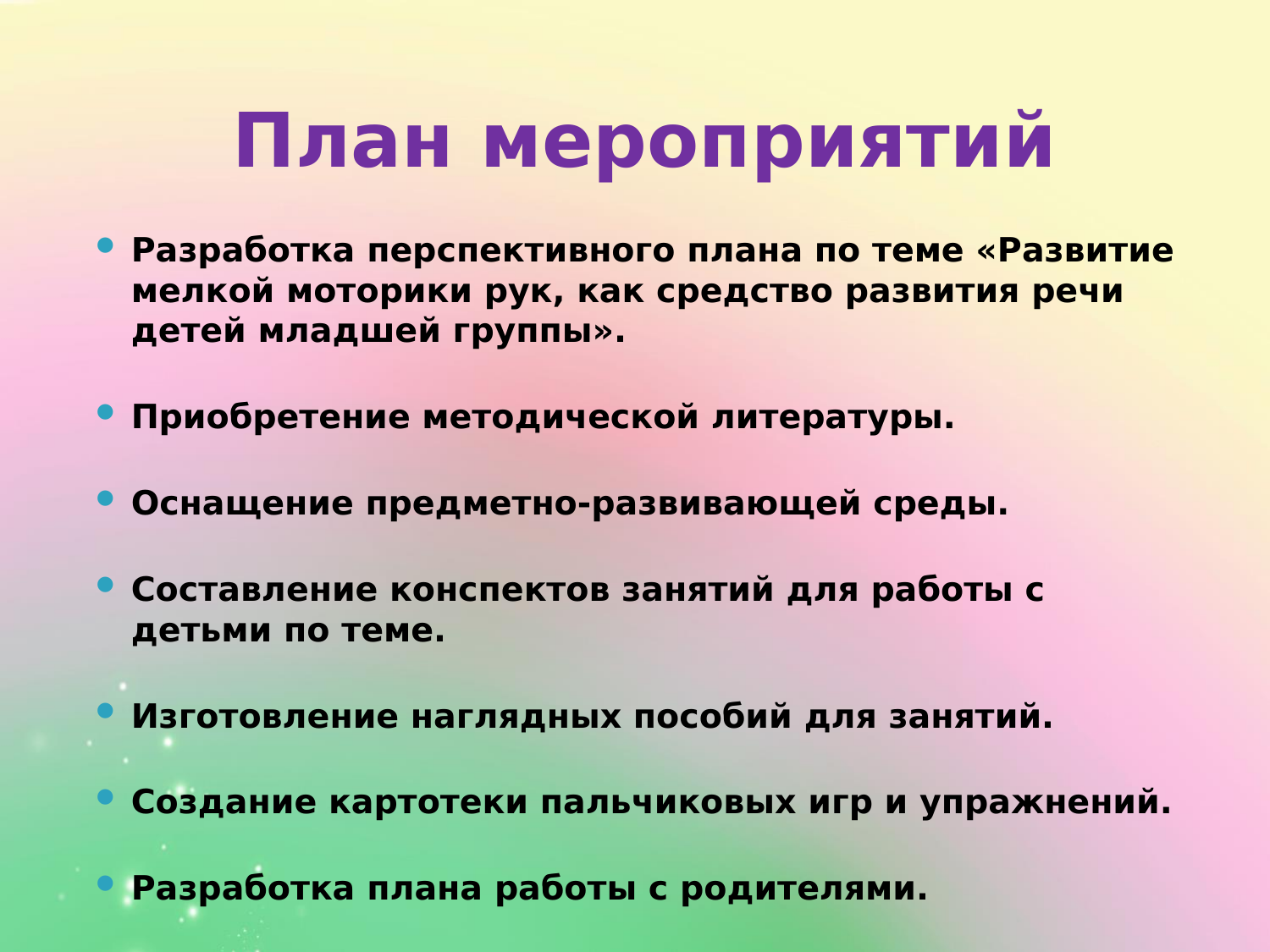

План мероприятий

Разработка перспективного плана по теме «Развитие мелкой моторики рук, как средство развития речи детей младшей группы».

Приобретение методической литературы.

Оснащение предметно-развивающей среды.

Составление конспектов занятий для работы с детьми по теме.

Изготовление наглядных пособий для занятий.

Создание картотеки пальчиковых игр и упражнений.

Разработка плана работы с родителями.

#